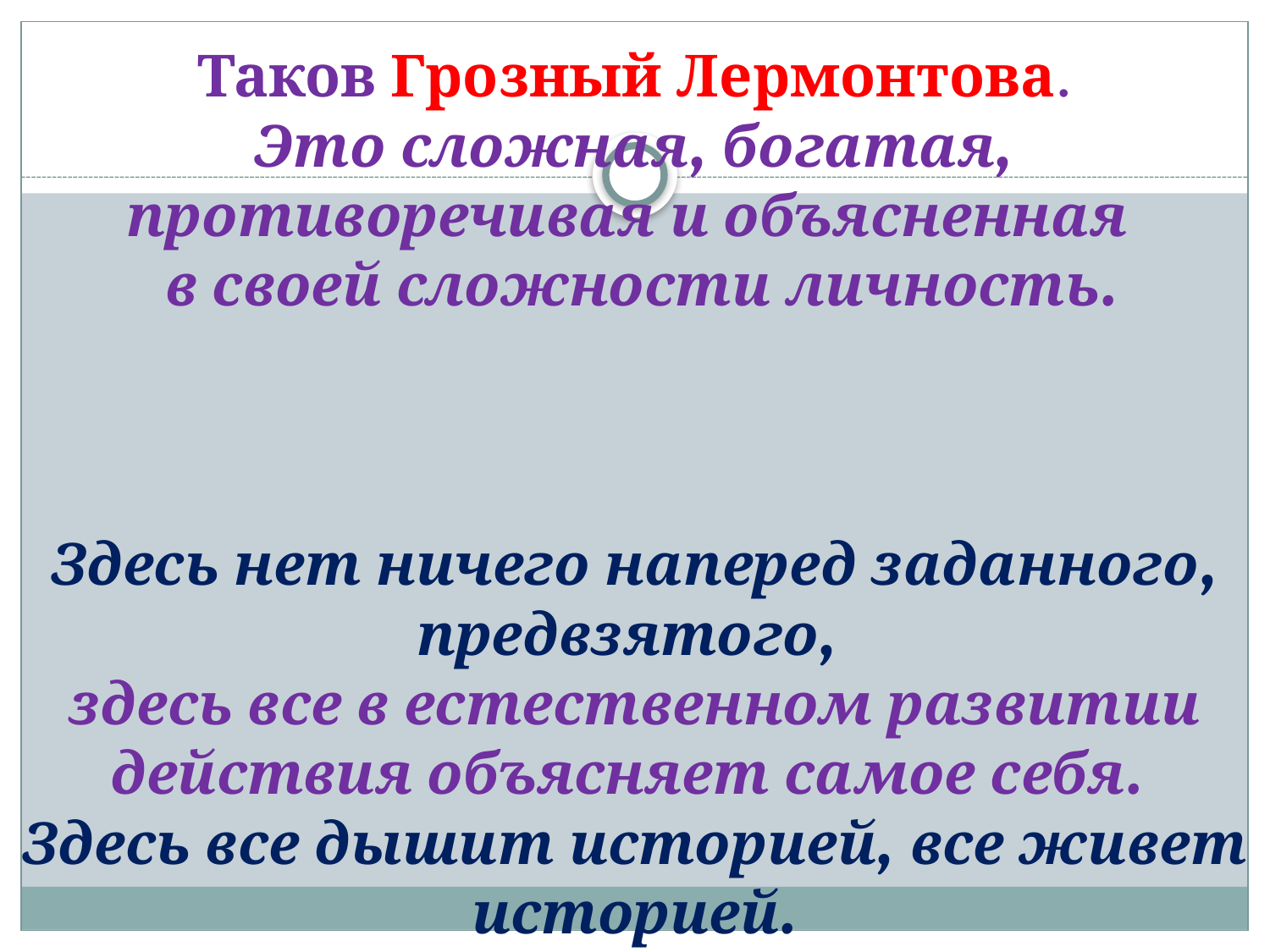

# Таков Грозный Лермонтова. Это сложная, богатая, противоречивая и объясненная в своей сложности личность. Здесь нет ничего наперед заданного, предвзятого, здесь все в естественном развитии действия объясняет самое себя. Здесь все дышит историей, все живет историей.